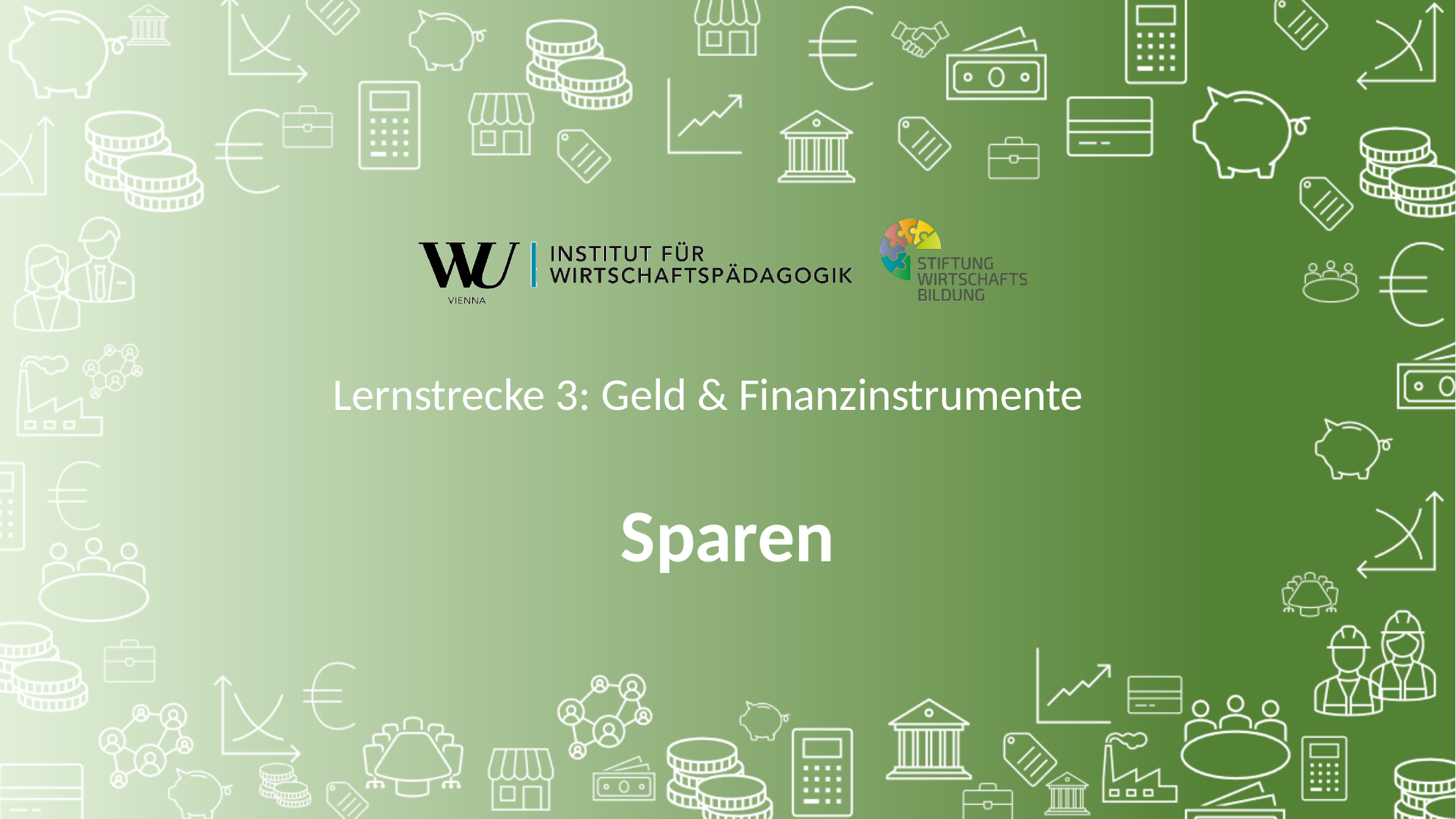

# Lernstrecke 3: Geld & Finanzinstrumente
Sparen